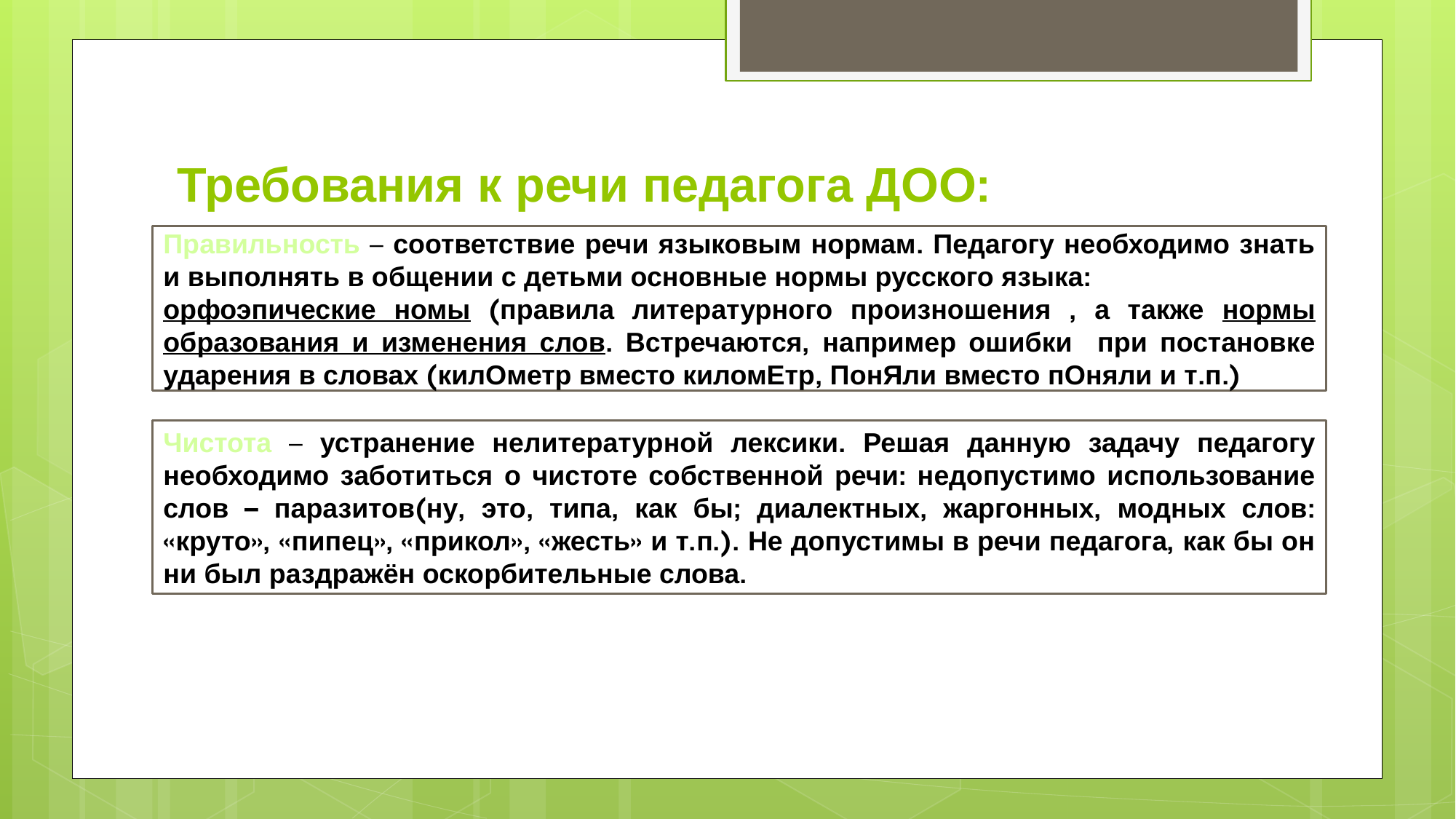

# Требования к речи педагога ДОО:
Правильность – соответствие речи языковым нормам. Педагогу необходимо знать и выполнять в общении с детьми основные нормы русского языка:
орфоэпические номы (правила литературного произношения , а также нормы образования и изменения слов. Встречаются, например ошибки  при постановке ударения в словах (килОметр вместо киломЕтр, ПонЯли вместо пОняли и т.п.)
Чистота – устранение нелитературной лексики. Решая данную задачу педагогу необходимо заботиться о чистоте собственной речи: недопустимо использование слов – паразитов(ну, это, типа, как бы; диалектных, жаргонных, модных слов: «круто», «пипец», «прикол», «жесть» и т.п.). Не допустимы в речи педагога, как бы он ни был раздражён оскорбительные слова.